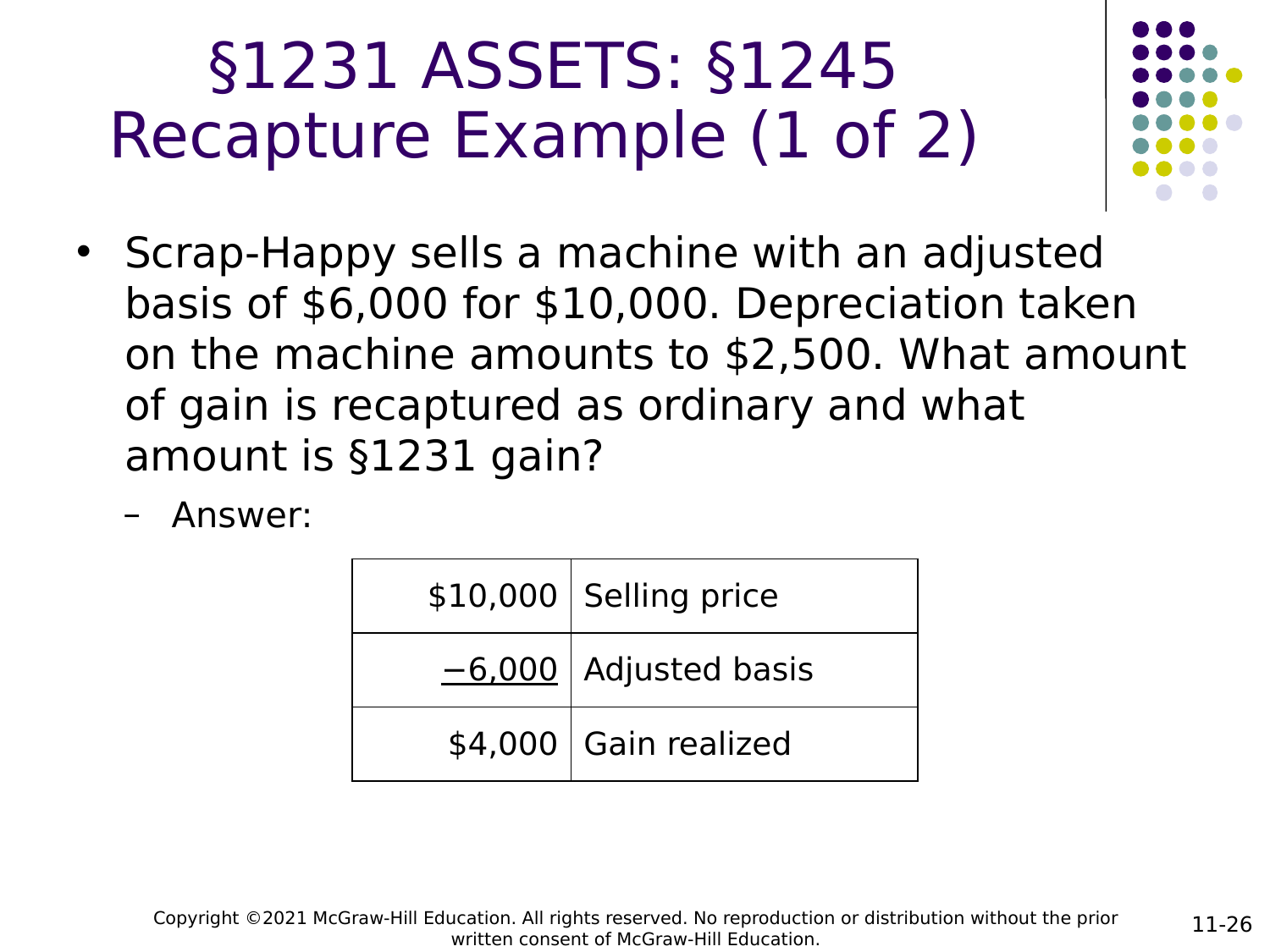

# §1231 ASSETS: §1245 Recapture Example (1 of 2)
Scrap-Happy sells a machine with an adjusted basis of $6,000 for $10,000. Depreciation taken on the machine amounts to $2,500. What amount of gain is recaptured as ordinary and what amount is §1231 gain?
Answer:
| $10,000 | Selling price |
| --- | --- |
| −6,000 | Adjusted basis |
| $4,000 | Gain realized |
11-26